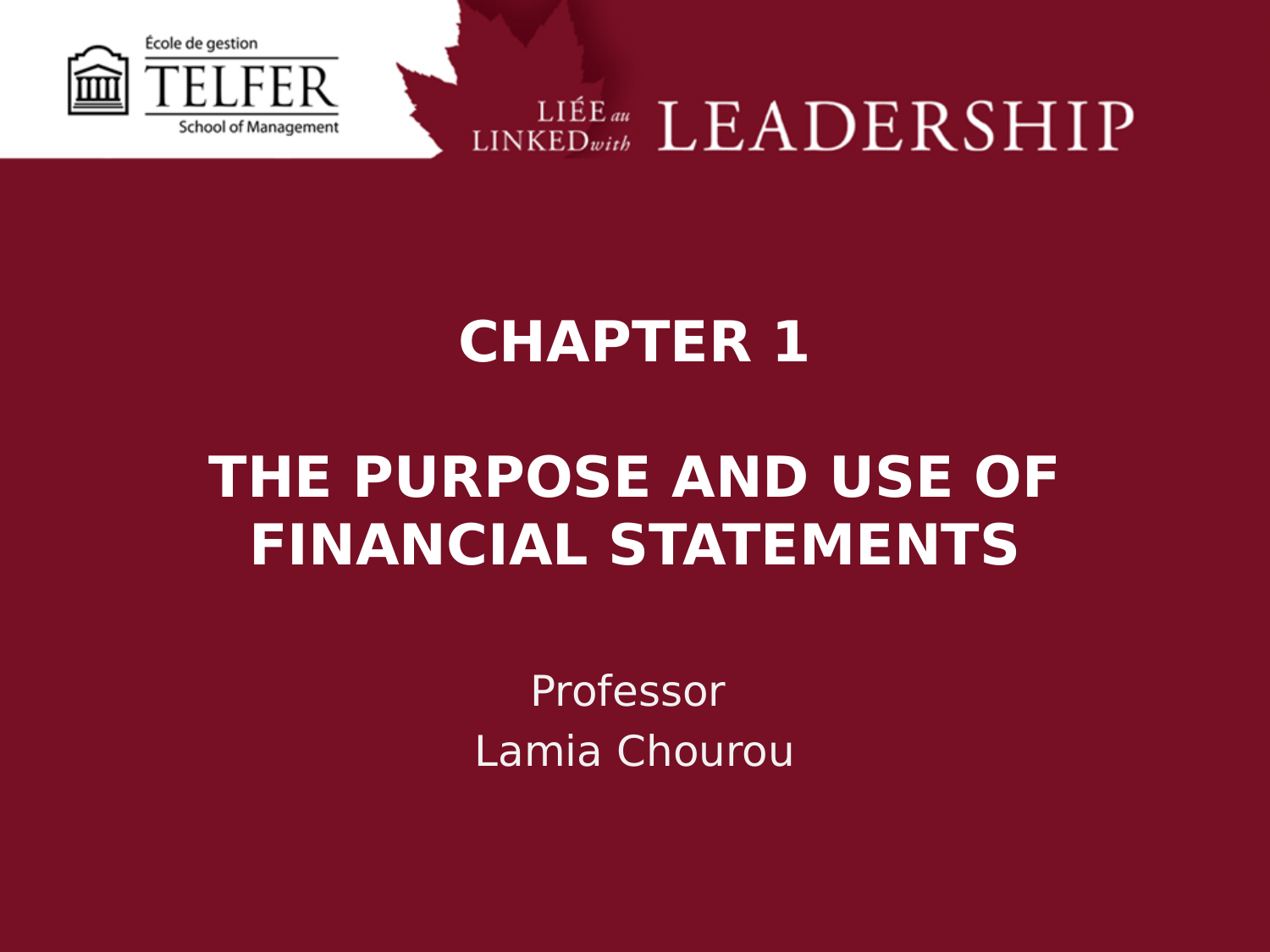

# CHAPTER 1   THE PURPOSE AND USE OF FINANCIAL STATEMENTS

Professor
Lamia Chourou